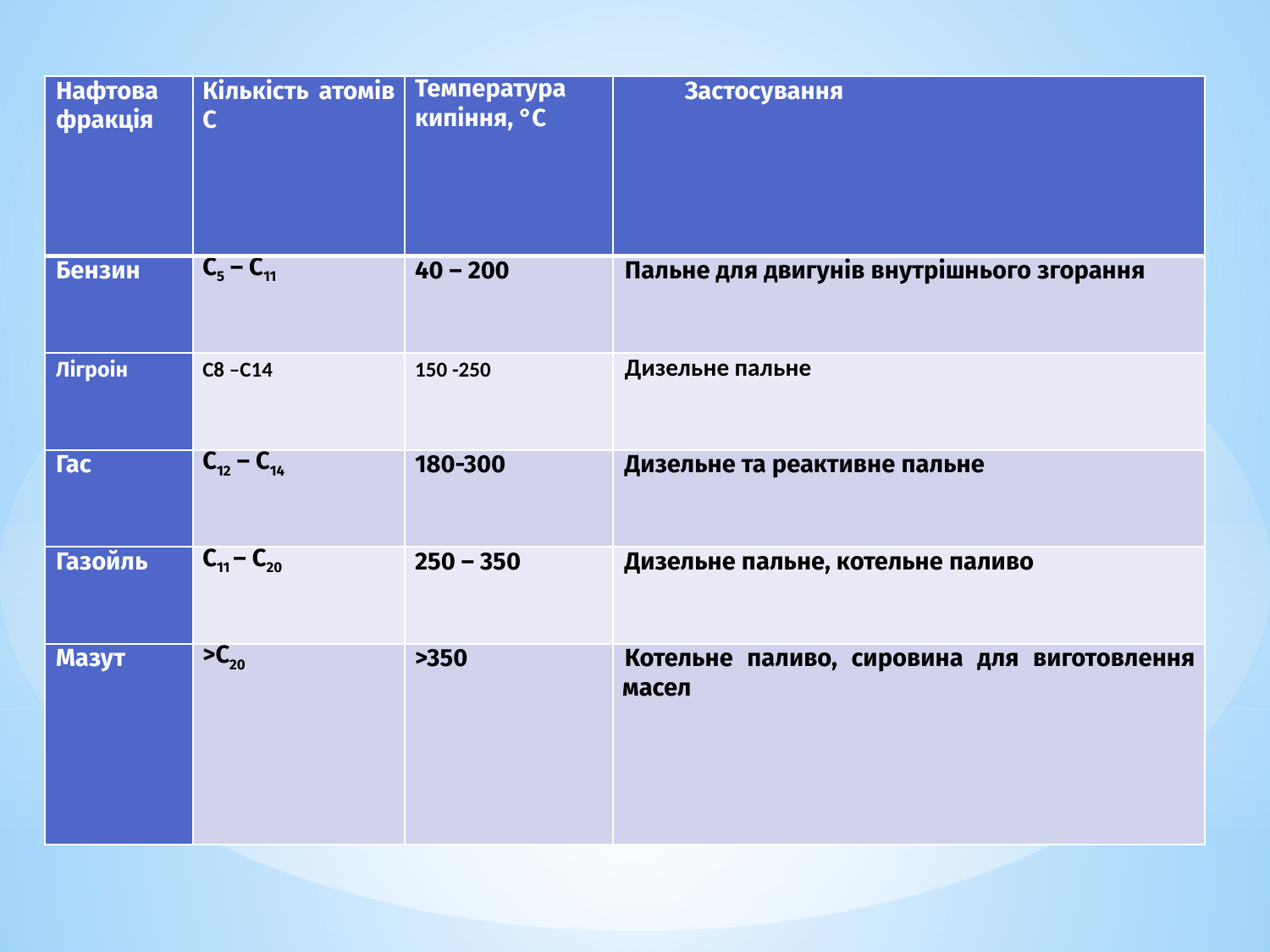

| Нафтова фракція | Кількість атомів С | Температура кипіння, °С | Застосування |
| --- | --- | --- | --- |
| Бензин | С5 – С11 | 40 – 200 | Пальне для двигунів внутрішнього згорання |
| Лігроін | С8 –С14 | 150 -250 | Дизельне пальне |
| Гас | С12 – С14 | 180-300 | Дизельне та реактивне пальне |
| Газойль | С11 – С20 | 250 – 350 | Дизельне пальне, котельне паливо |
| Мазут | >С20 | >350 | Котельне паливо, сировина для виготовлення масел |
# Таблиця: “Продукти перегонки нафти”.